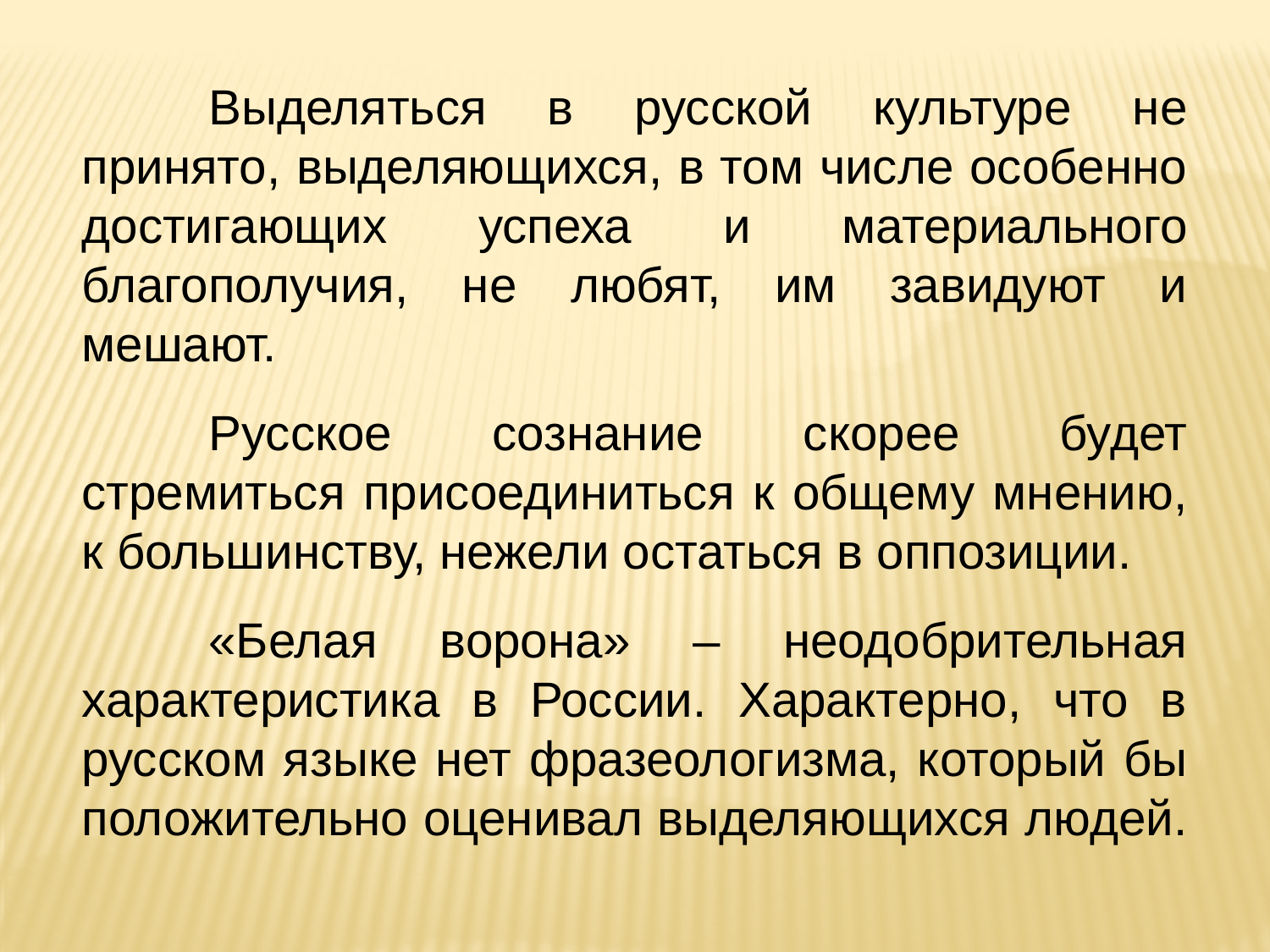

Выделяться в русской культуре не принято, выделяющихся, в том числе особенно достигающих успеха и материального благополучия, не любят, им завидуют и мешают.

	Русское сознание скорее будет стремиться присоединиться к общему мнению, к большинству, нежели остаться в оппозиции.

	«Белая ворона» – неодобрительная характеристика в России. Характерно, что в русском языке нет фразеологизма, который бы положительно оценивал выделяющихся людей.